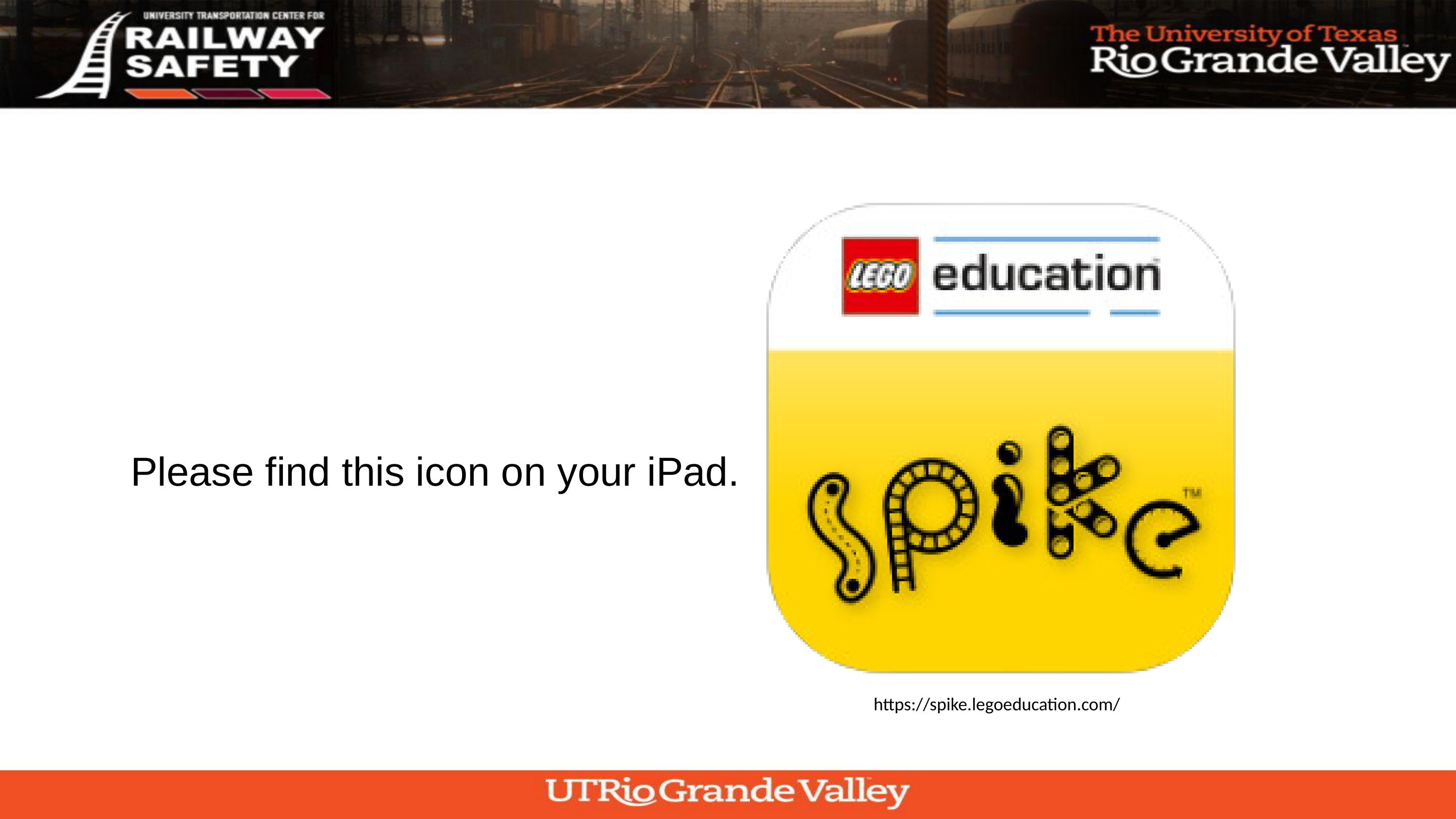

Please find this icon on your iPad.
https://spike.legoeducation.com/